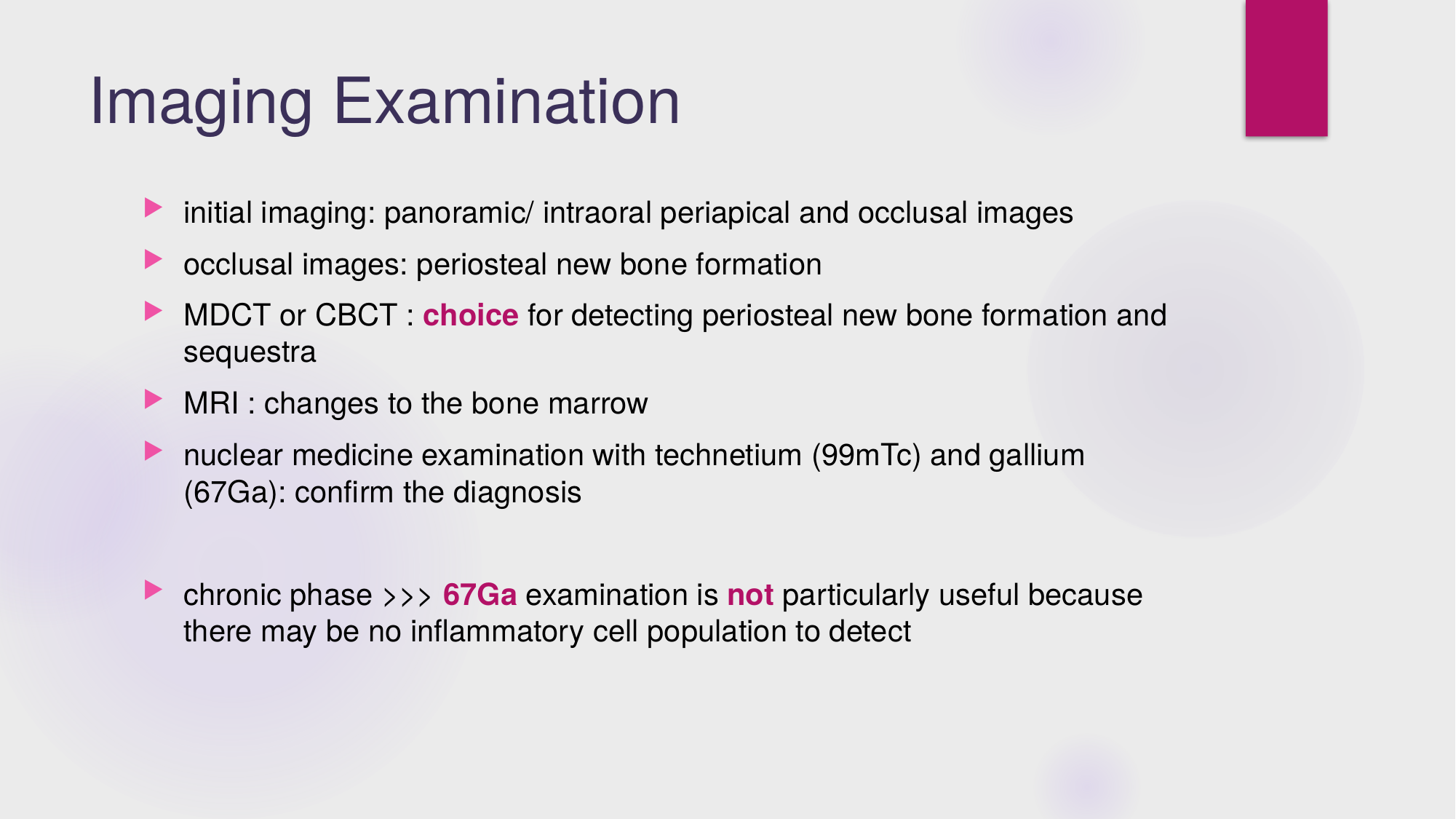

# Imaging Examination
initial imaging: panoramic/ intraoral periapical and occlusal images
occlusal images: periosteal new bone formation
MDCT or CBCT : choice for detecting periosteal new bone formation and sequestra
MRI : changes to the bone marrow
nuclear medicine examination with technetium (99mTc) and gallium (67Ga): confirm the diagnosis

chronic phase >>> 67Ga examination is not particularly useful because there may be no inflammatory cell population to detect